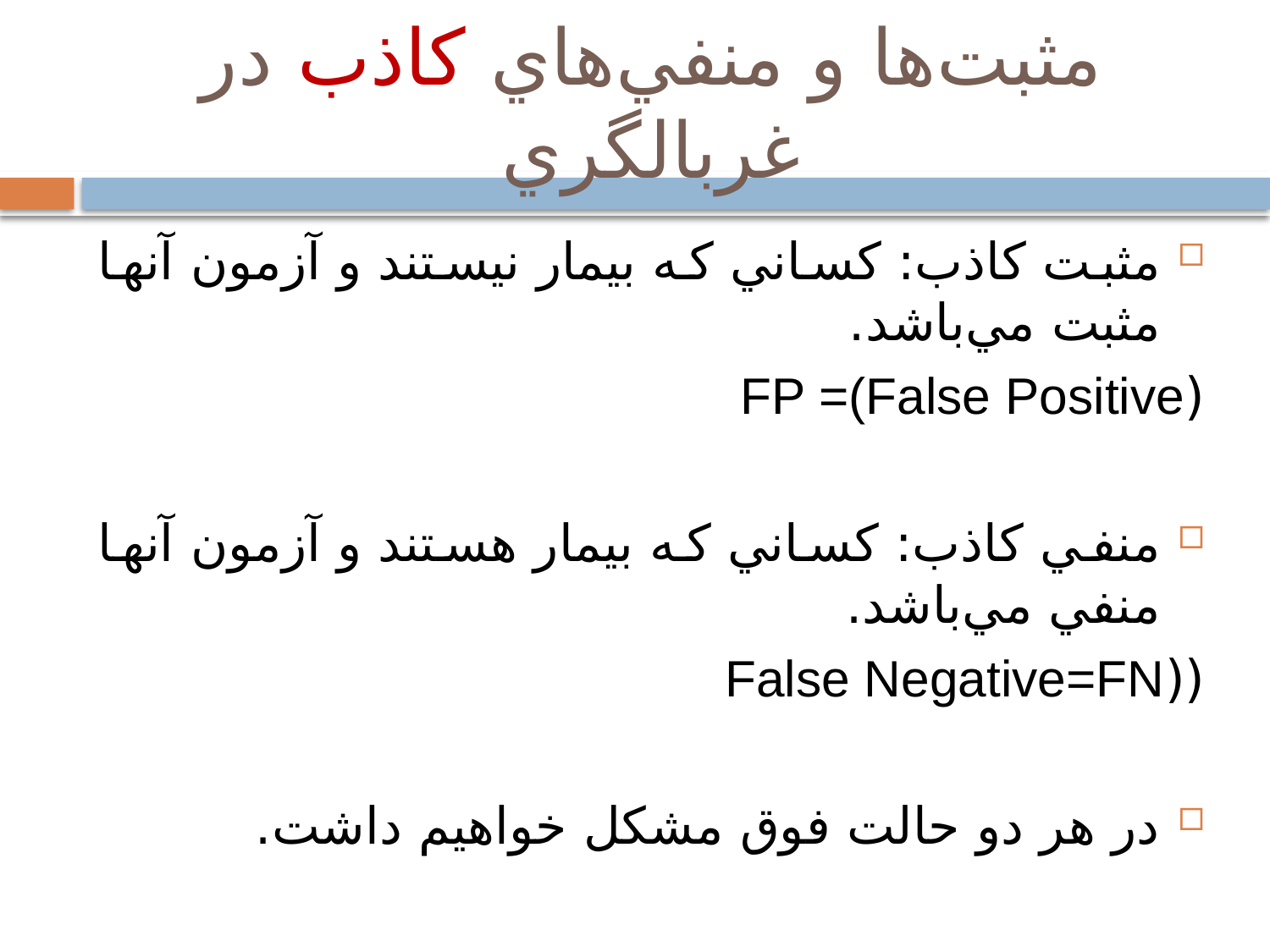

# مثبت‌ها و منفي‌هاي كاذب در غربالگري
مثبت كاذب: كساني كه بيمار نيستند و آزمون آنها مثبت مي‌باشد.
	(FP =(False Positive

منفي كاذب: كساني كه بيمار هستند و آزمون آنها منفي مي‌باشد.
	((False Negative=FN

در هر دو حالت فوق مشكل خواهيم داشت.